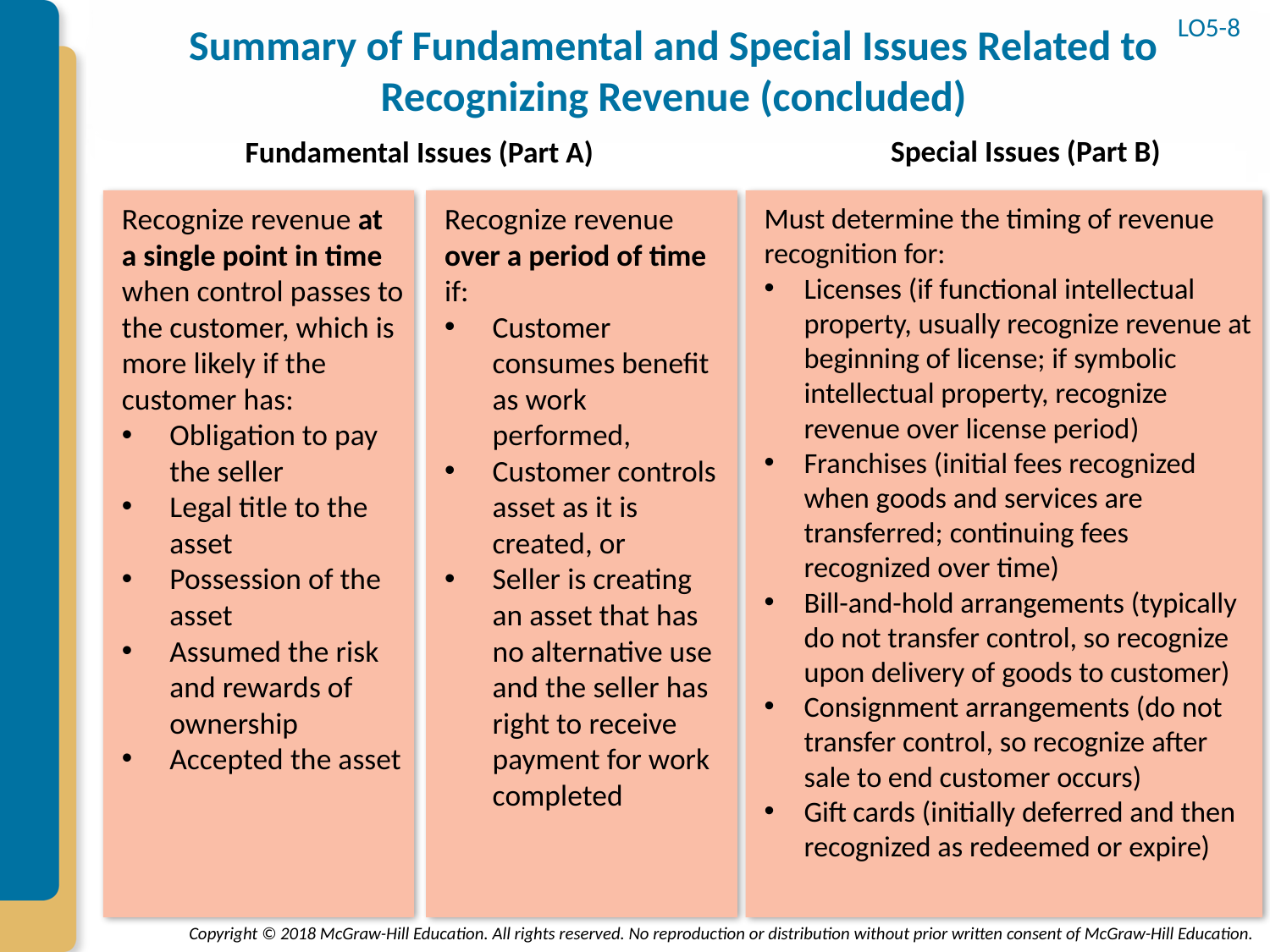

LO5-8
# Summary of Fundamental and Special Issues Related to Recognizing Revenue (concluded)
Special Issues (Part B)
Fundamental Issues (Part A)
Recognize revenue at a single point in time when control passes to the customer, which is more likely if the customer has:
Obligation to pay the seller
Legal title to the asset
Possession of the asset
Assumed the risk and rewards of ownership
Accepted the asset
Recognize revenue over a period of time if:
Customer consumes benefit as work performed,
Customer controls asset as it is created, or
Seller is creating an asset that has no alternative use and the seller has right to receive payment for work completed

Must determine the timing of revenue recognition for:
Licenses (if functional intellectual property, usually recognize revenue at beginning of license; if symbolic intellectual property, recognize revenue over license period)
Franchises (initial fees recognized when goods and services are transferred; continuing fees recognized over time)
Bill-and-hold arrangements (typically do not transfer control, so recognize upon delivery of goods to customer)
Consignment arrangements (do not transfer control, so recognize after sale to end customer occurs)
Gift cards (initially deferred and then recognized as redeemed or expire)